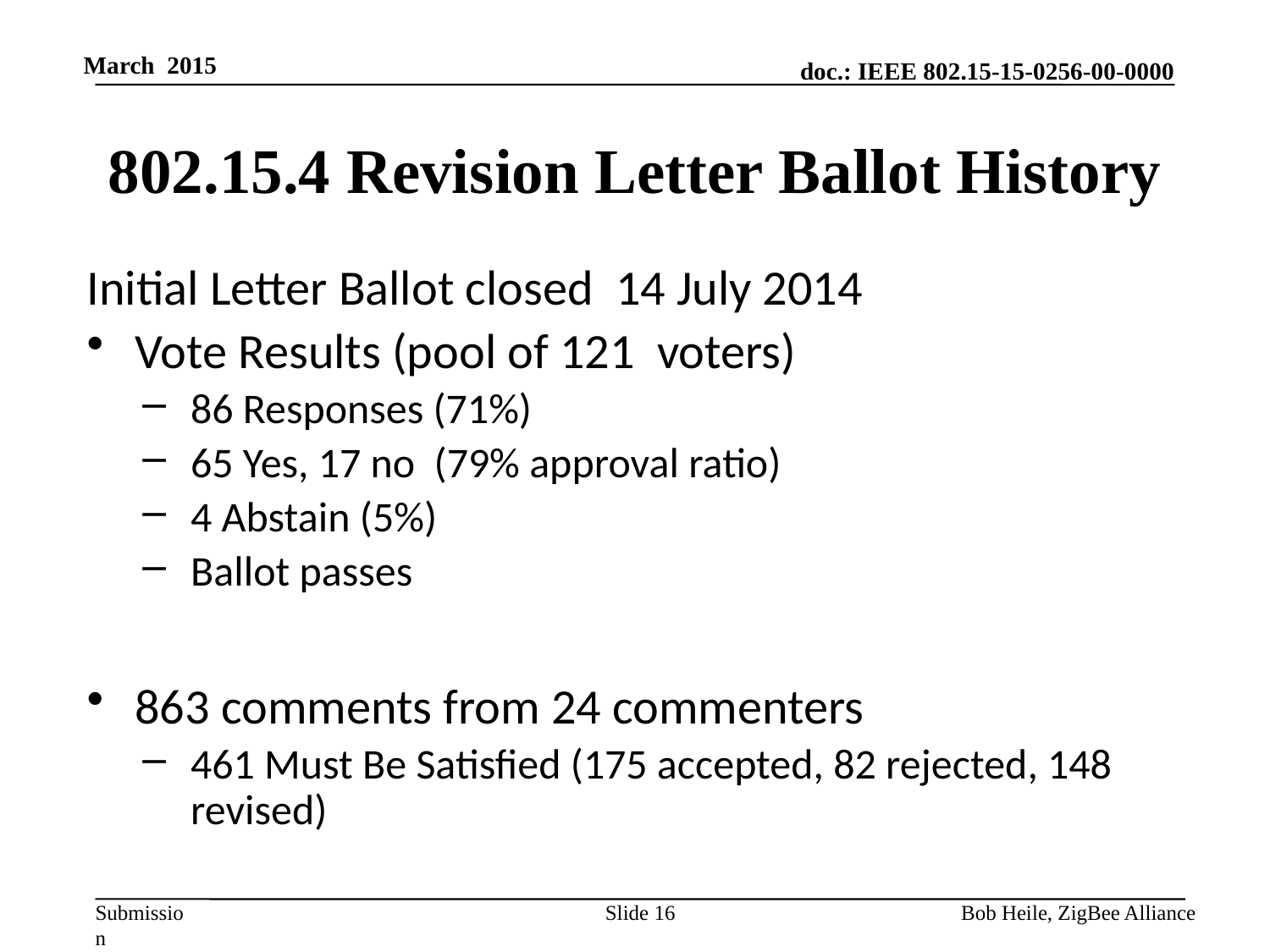

# 802.15.4 Revision Letter Ballot History
Initial Letter Ballot closed  14 July 2014
Vote Results (pool of 121  voters)
86 Responses (71%)
65 Yes, 17 no  (79% approval ratio)
4 Abstain (5%)
Ballot passes

863 comments from 24 commenters
461 Must Be Satisfied (175 accepted, 82 rejected, 148 revised)
Slide 16
Bob Heile, ZigBee Alliance